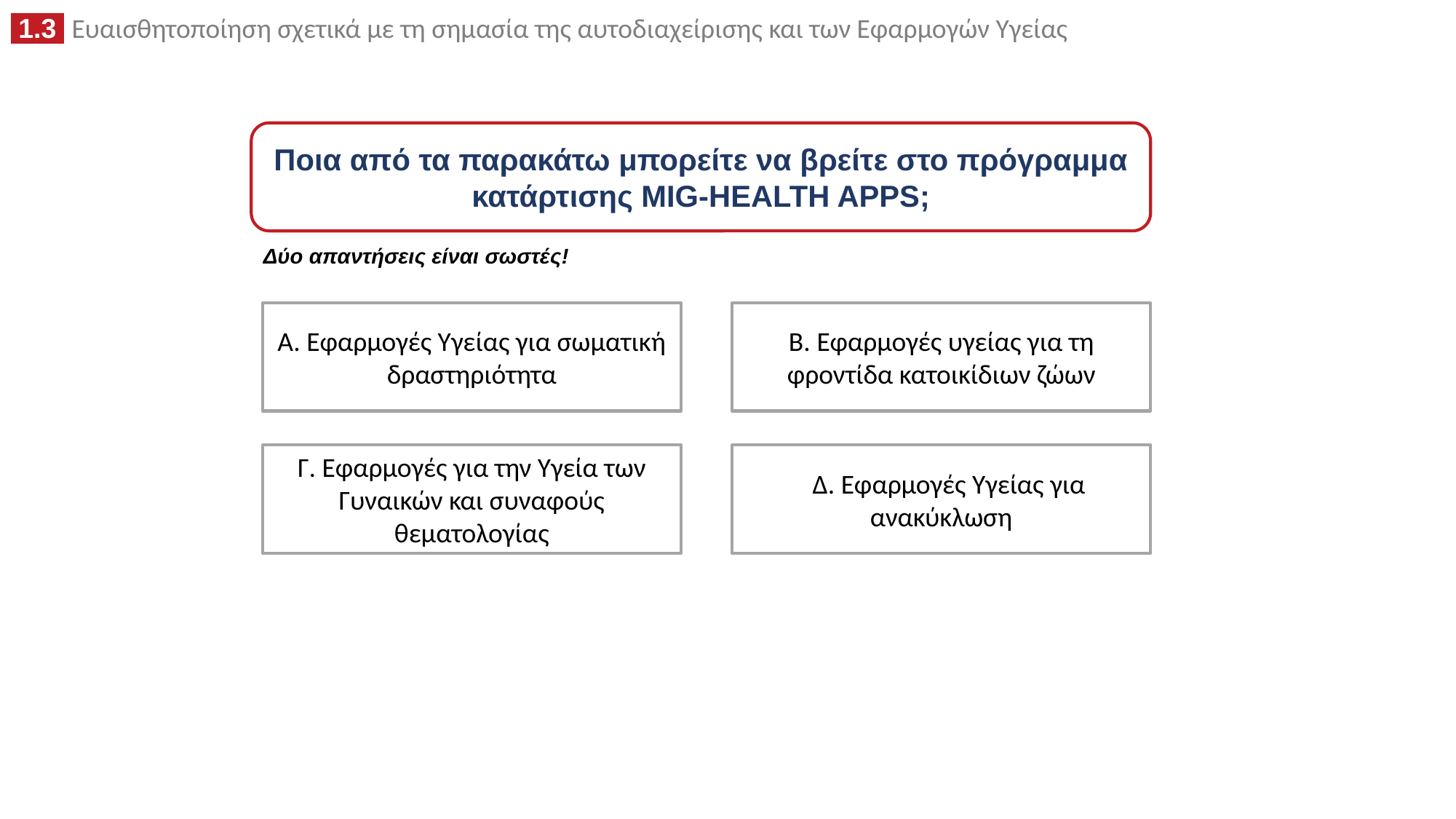

Ποια από τα παρακάτω μπορείτε να βρείτε στο πρόγραμμα κατάρτισης MIG-HEALTH APPS;
Δύο απαντήσεις είναι σωστές!
A. Εφαρμογές Υγείας για σωματική δραστηριότητα
B. Εφαρμογές υγείας για τη φροντίδα κατοικίδιων ζώων
Γ. Εφαρμογές για την Υγεία των Γυναικών και συναφούς θεματολογίας
  Δ. Εφαρμογές Υγείας για ανακύκλωση